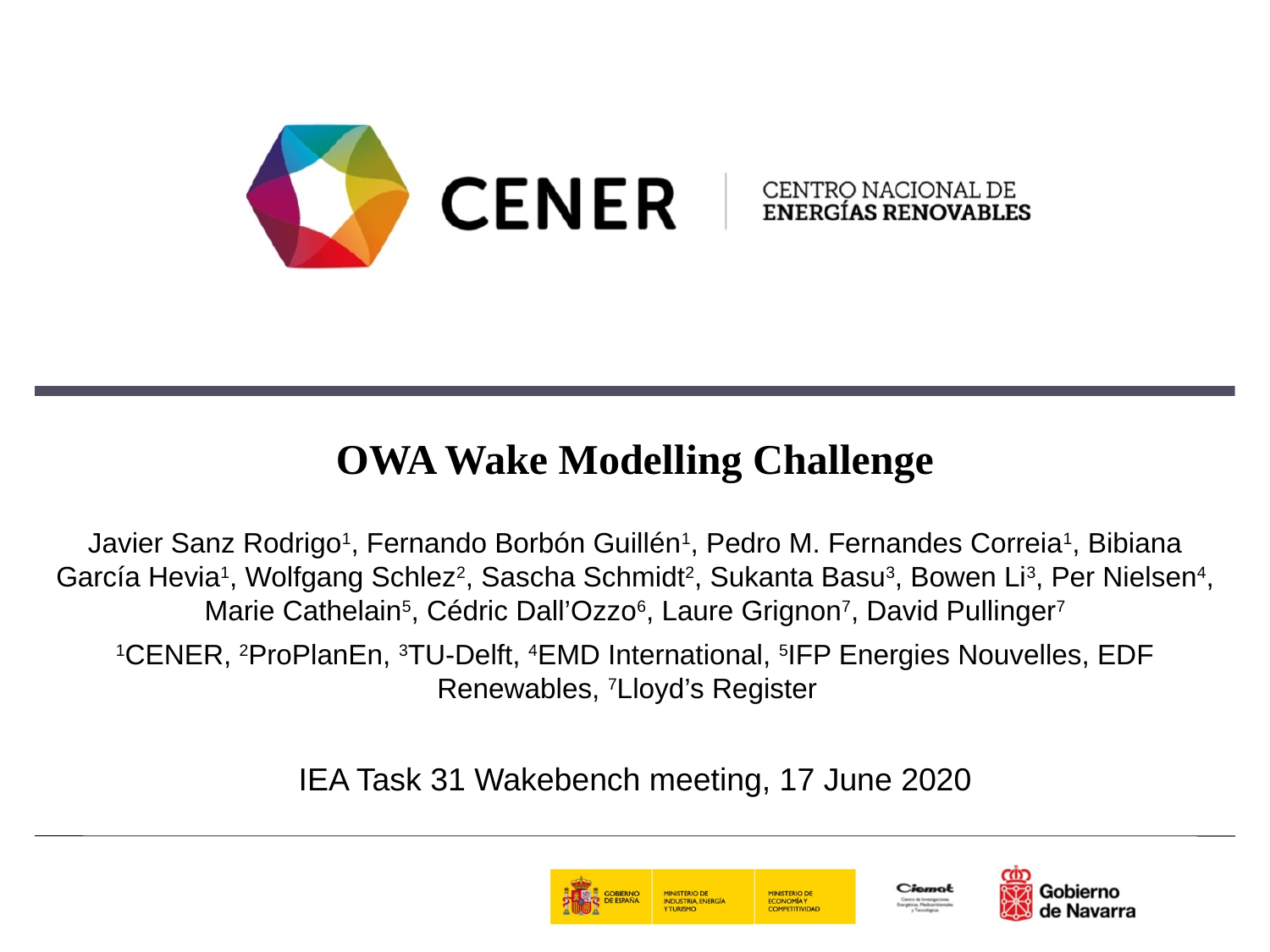

OWA Wake Modelling Challenge

Javier Sanz Rodrigo1, Fernando Borbón Guillén1, Pedro M. Fernandes Correia1, Bibiana García Hevia1, Wolfgang Schlez2, Sascha Schmidt2, Sukanta Basu3, Bowen Li3, Per Nielsen4, Marie Cathelain5, Cédric Dall’Ozzo6, Laure Grignon7, David Pullinger7
1CENER, 2ProPlanEn, 3TU-Delft, 4EMD International, 5IFP Energies Nouvelles, EDF Renewables, 7Lloyd’s Register

IEA Task 31 Wakebench meeting, 17 June 2020